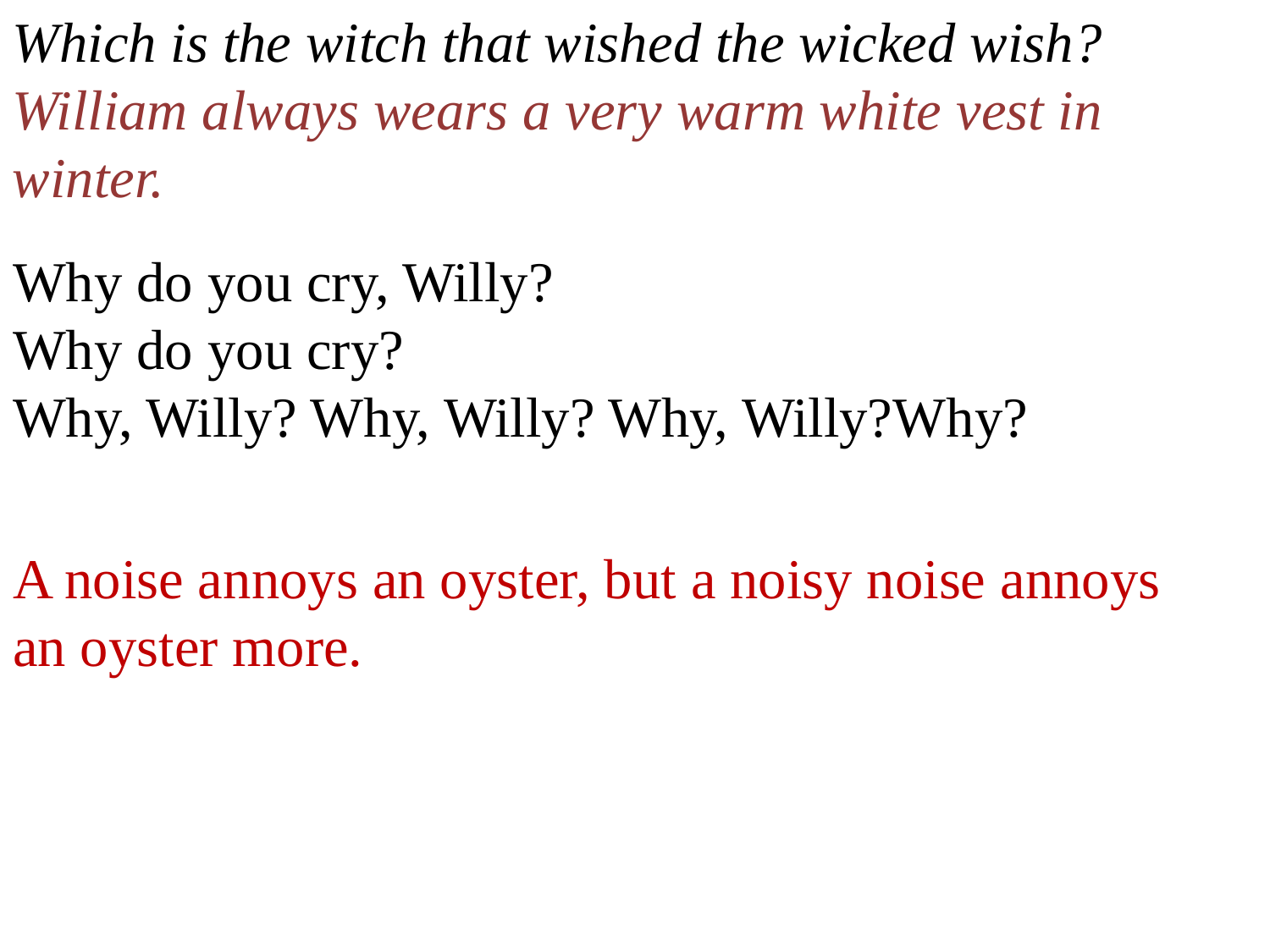

Which is the witch that wished the wicked wish?
William always wears a very warm white vest in winter.
Why do you cry, Willy?
Why do you cry?
Why, Willy? Why, Willy? Why, Willy?Why?
A noise annoys an oyster, but a noisy noise annoys an oyster more.